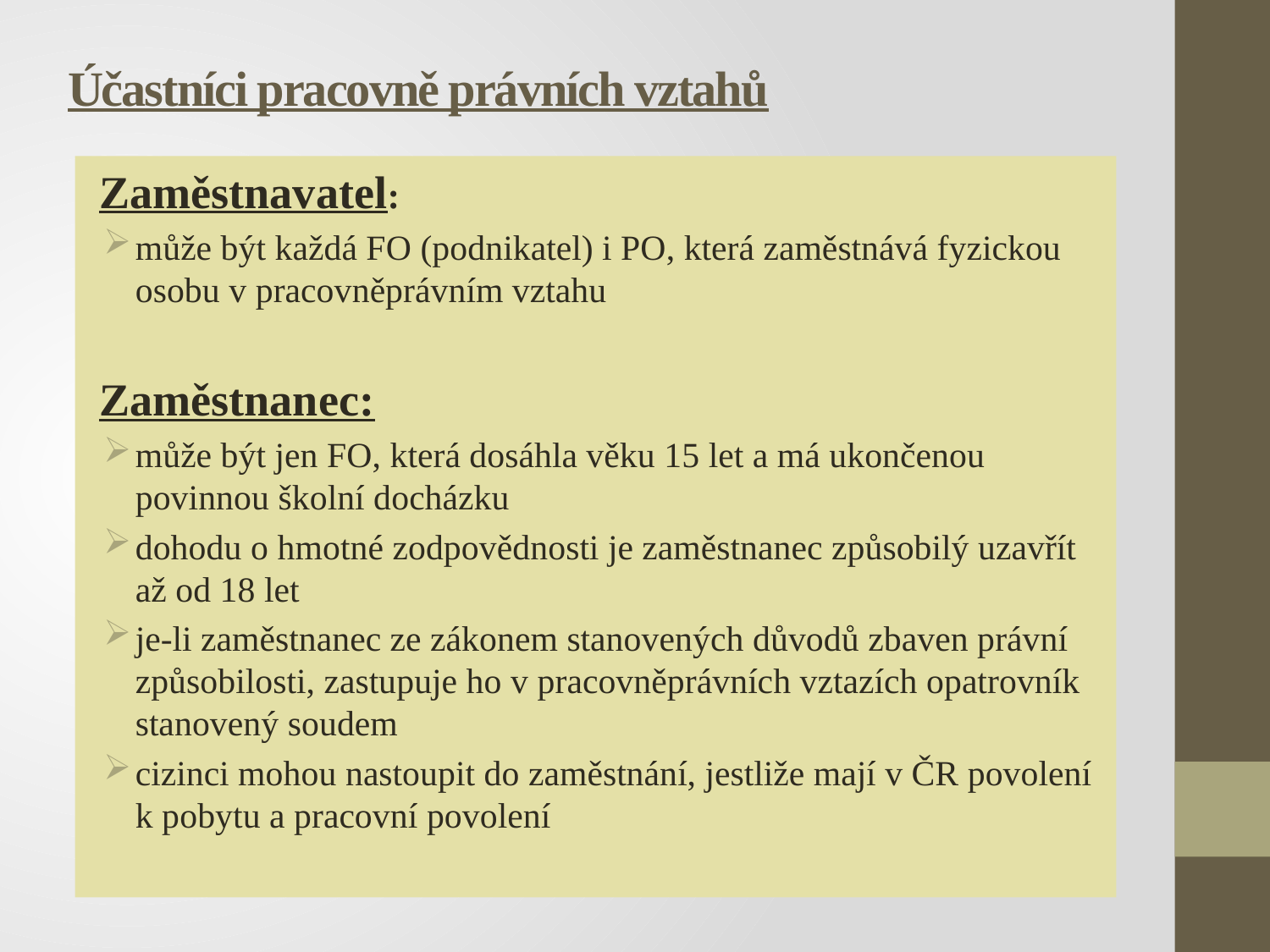

# Účastníci pracovně právních vztahů
Zaměstnavatel:
může být každá FO (podnikatel) i PO, která zaměstnává fyzickou osobu v pracovněprávním vztahu

Zaměstnanec:
může být jen FO, která dosáhla věku 15 let a má ukončenou povinnou školní docházku
dohodu o hmotné zodpovědnosti je zaměstnanec způsobilý uzavřít až od 18 let
je-li zaměstnanec ze zákonem stanovených důvodů zbaven právní způsobilosti, zastupuje ho v pracovněprávních vztazích opatrovník stanovený soudem
cizinci mohou nastoupit do zaměstnání, jestliže mají v ČR povolení k pobytu a pracovní povolení